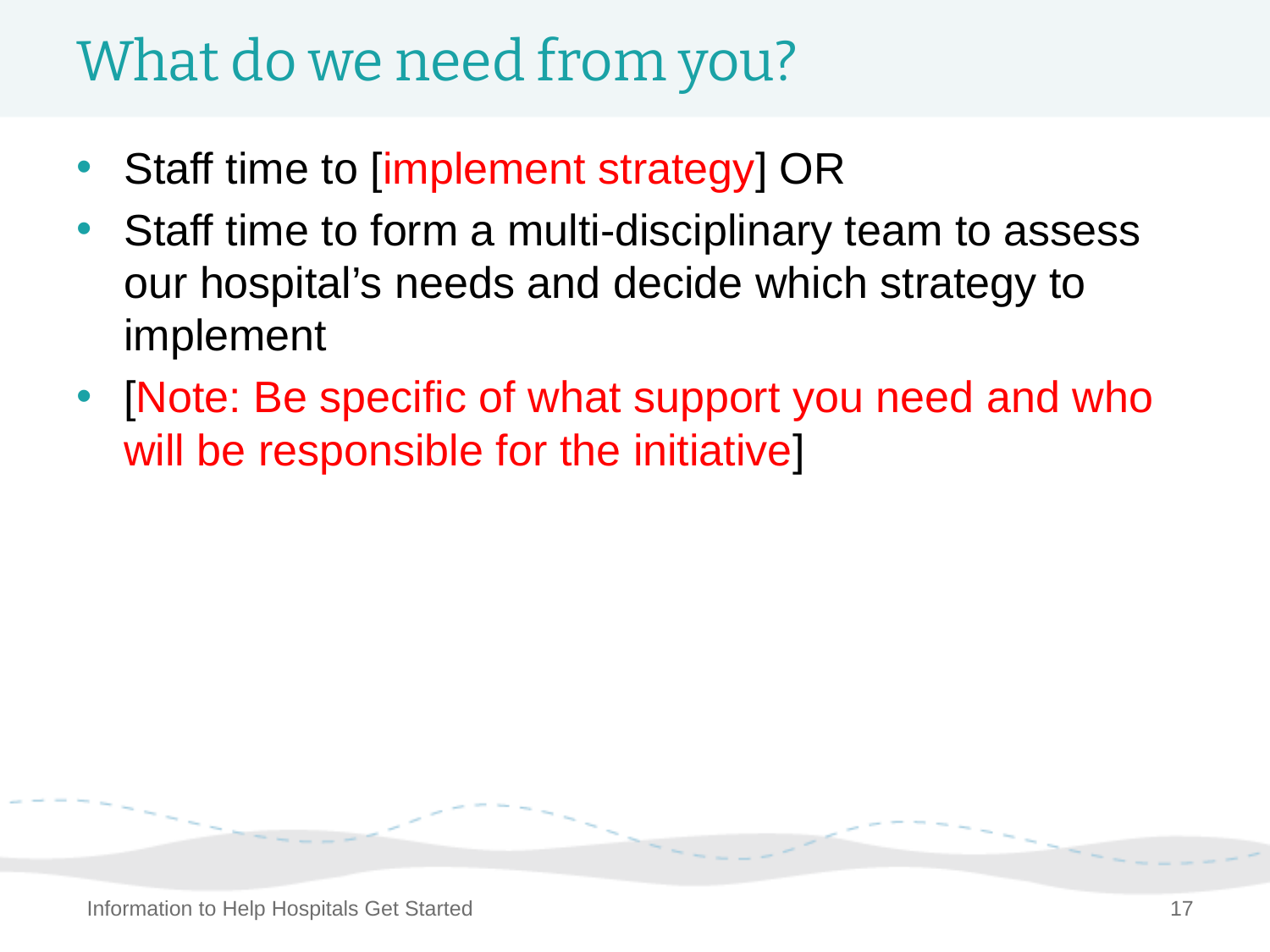

# What do we need from you?
Staff time to [implement strategy] OR
Staff time to form a multi-disciplinary team to assess our hospital’s needs and decide which strategy to implement
[Note: Be specific of what support you need and who will be responsible for the initiative]
Information to Help Hospitals Get Started
17